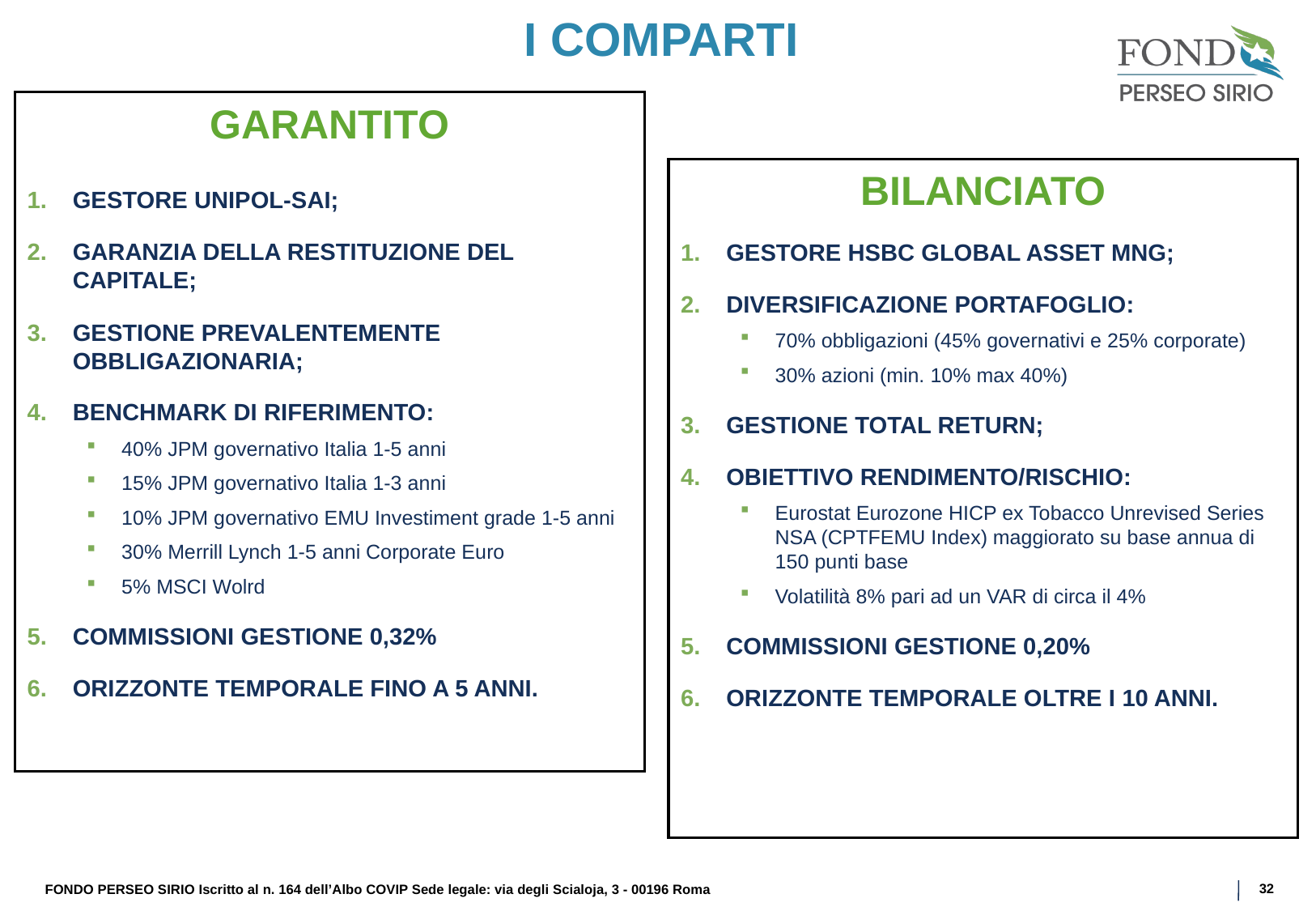

# I COMPARTI
GARANTITO

GESTORE UNIPOL-SAI;
GARANZIA DELLA RESTITUZIONE DEL CAPITALE;
GESTIONE PREVALENTEMENTE  OBBLIGAZIONARIA;
BENCHMARK DI RIFERIMENTO:
40% JPM governativo Italia 1-5 anni
15% JPM governativo Italia 1-3 anni
10% JPM governativo EMU Investiment grade 1-5 anni
30% Merrill Lynch 1-5 anni Corporate Euro
5% MSCI Wolrd
COMMISSIONI GESTIONE 0,32%
ORIZZONTE TEMPORALE FINO A 5 ANNI.

BILANCIATO
GESTORE HSBC GLOBAL ASSET MNG;
DIVERSIFICAZIONE PORTAFOGLIO:
70% obbligazioni (45% governativi e 25% corporate)
30% azioni (min. 10% max 40%)
GESTIONE TOTAL RETURN;
OBIETTIVO RENDIMENTO/RISCHIO:
Eurostat Eurozone HICP ex Tobacco Unrevised Series NSA (CPTFEMU Index) maggiorato su base annua di 150 punti base
Volatilità 8% pari ad un VAR di circa il 4%
COMMISSIONI GESTIONE 0,20%
ORIZZONTE TEMPORALE OLTRE I 10 ANNI.

32
FONDO PERSEO SIRIO Iscritto al n. 164 dell’Albo COVIP Sede legale: via degli Scialoja, 3 - 00196 Roma